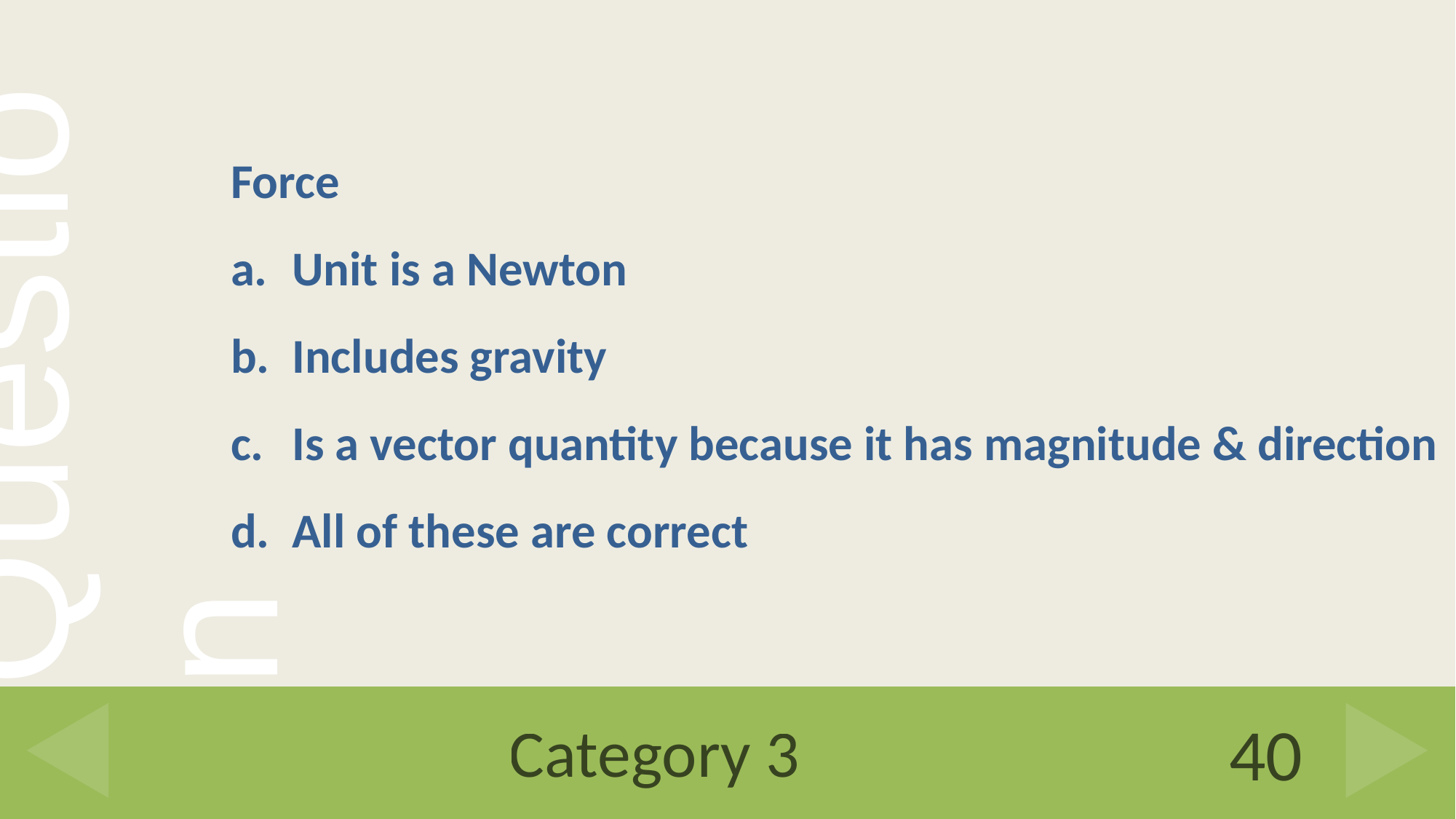

Force
Unit is a Newton
Includes gravity
Is a vector quantity because it has magnitude & direction
All of these are correct
# Category 3
40